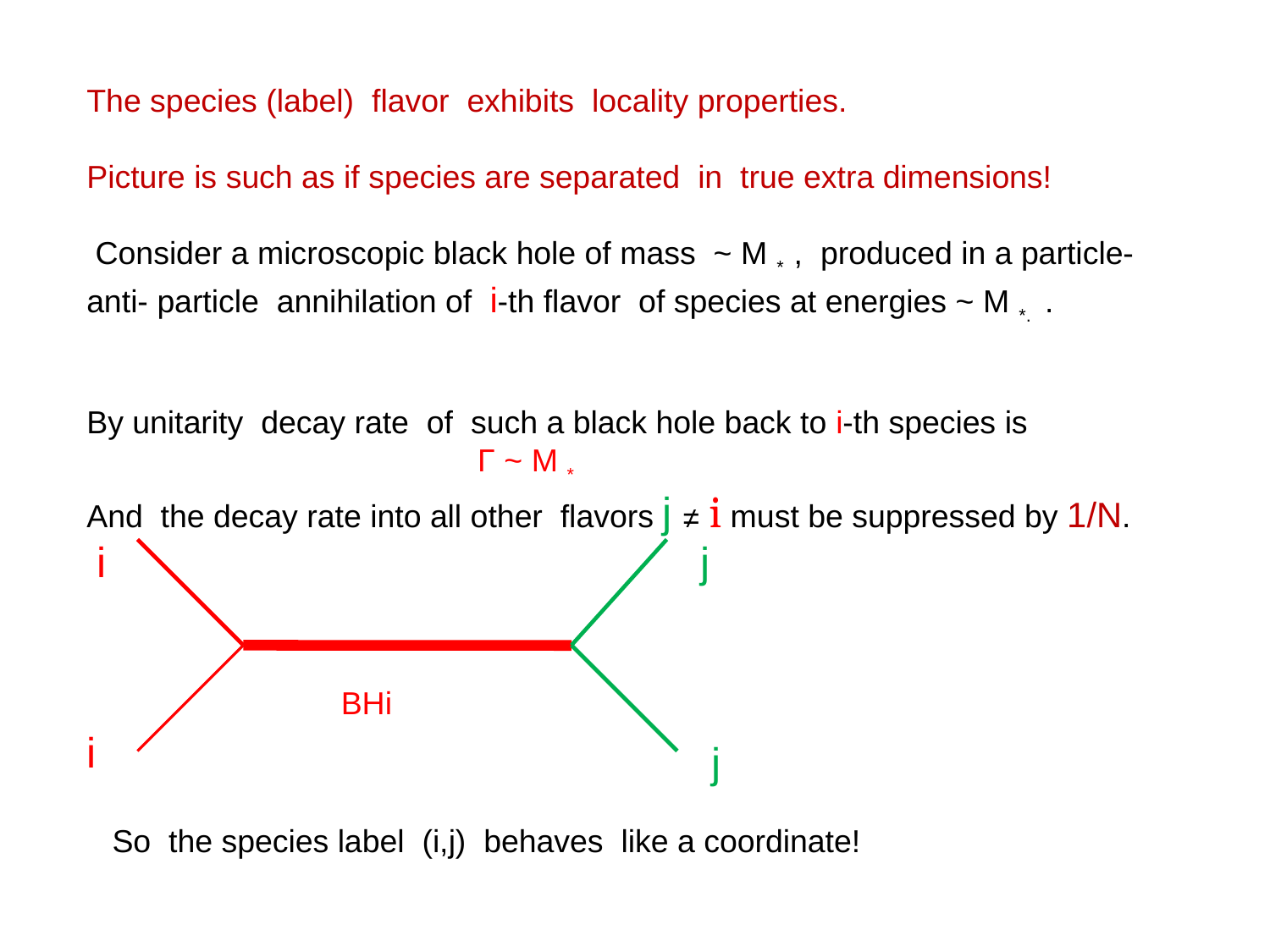

The species (label)  flavor  exhibits  locality properties.

Picture is such as if species are separated  in  true extra dimensions!

 Consider a microscopic black hole of mass  ~ M *  ,  produced in a particle-anti- particle  annihilation of  i-th flavor  of species at energies ~ M *.  .

By unitarity  decay rate  of  such a black hole back to i-th species is
                                            Γ ~ M *
And  the decay rate into all other  flavors j ≠ i must be suppressed by 1/N.

i
j
BHi
i
j
So  the species label  (i,j)  behaves  like a coordinate!